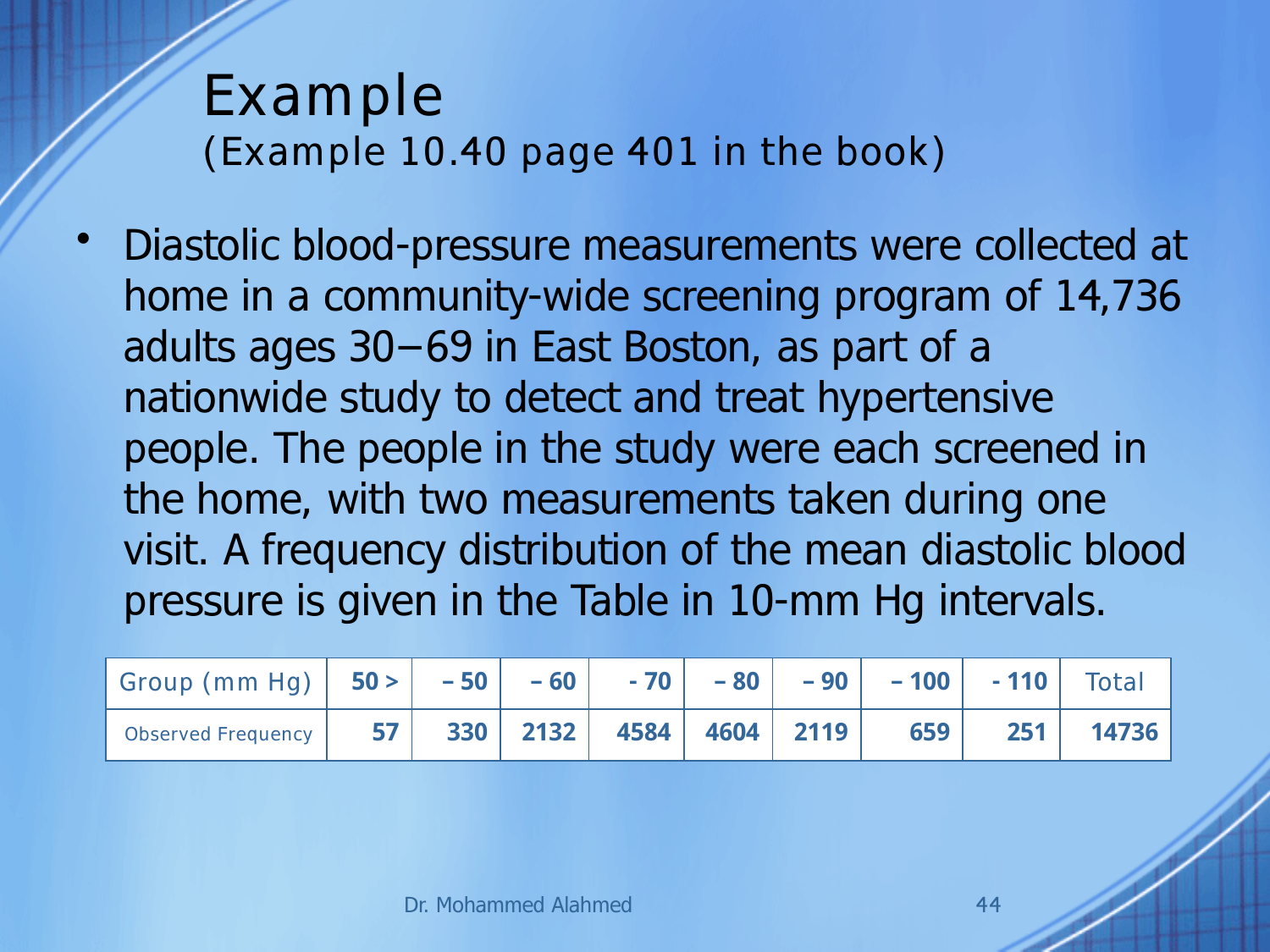

# Example (Example 10.40 page 401 in the book)
Diastolic blood-pressure measurements were collected at home in a community-wide screening program of 14,736 adults ages 30−69 in East Boston, as part of a nationwide study to detect and treat hypertensive people. The people in the study were each screened in the home, with two measurements taken during one visit. A frequency distribution of the mean diastolic blood pressure is given in the Table in 10-mm Hg intervals.

| Group (mm Hg) | < 50 | 50 – | 60 – | 70 - | 80 – | 90 – | 100 – | 110 - | Total |
| --- | --- | --- | --- | --- | --- | --- | --- | --- | --- |
| Observed Frequency | 57 | 330 | 2132 | 4584 | 4604 | 2119 | 659 | 251 | 14736 |
Dr. Mohammed Alahmed
44